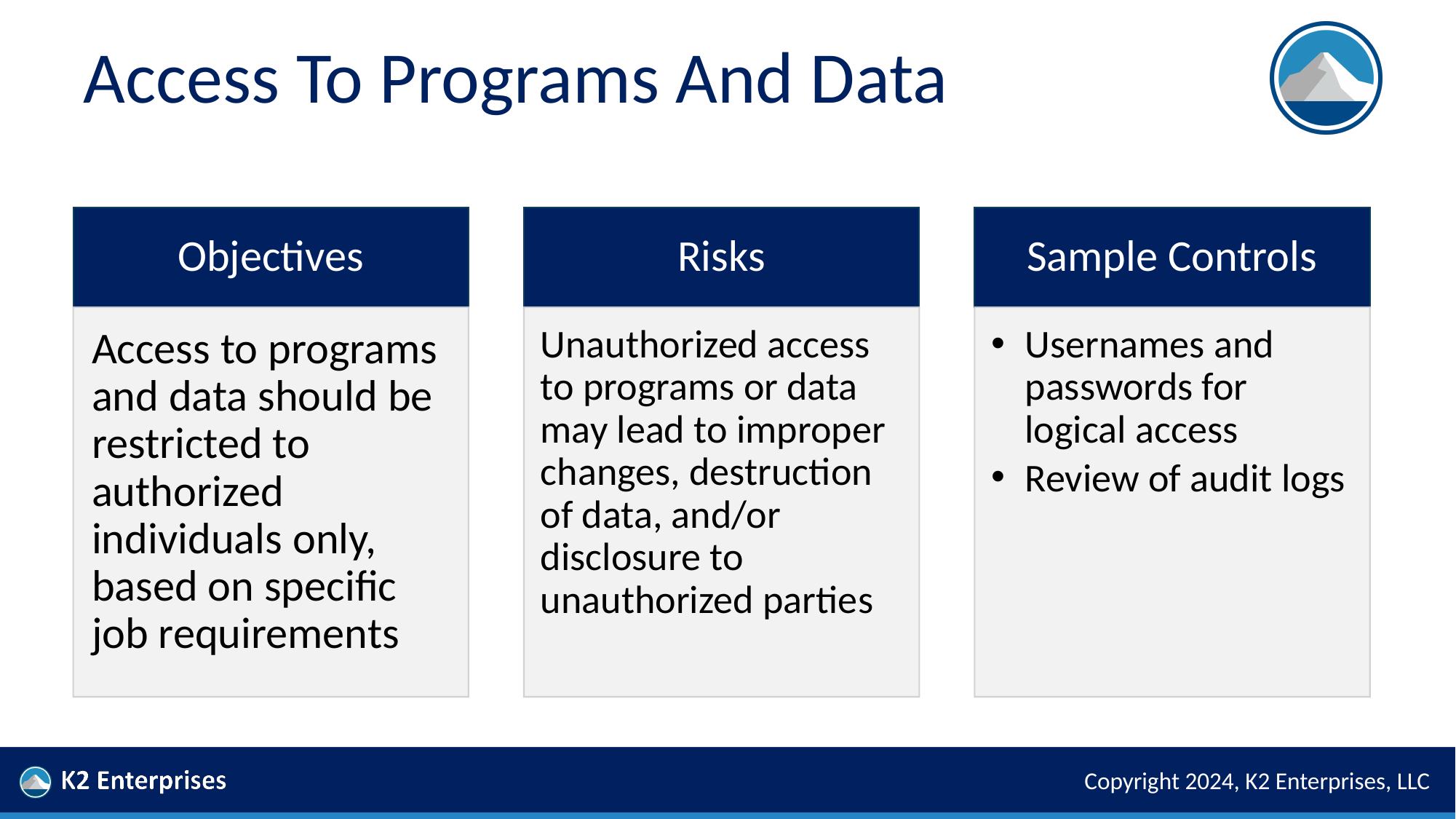

# Access To Programs And Data
Objectives
Access to programs and data should be restricted to authorized individuals only, based on specific job requirements
Risks
Unauthorized access to programs or data may lead to improper changes, destruction of data, and/or disclosure to unauthorized parties
Sample Controls
Usernames and passwords for logical access
Review of audit logs